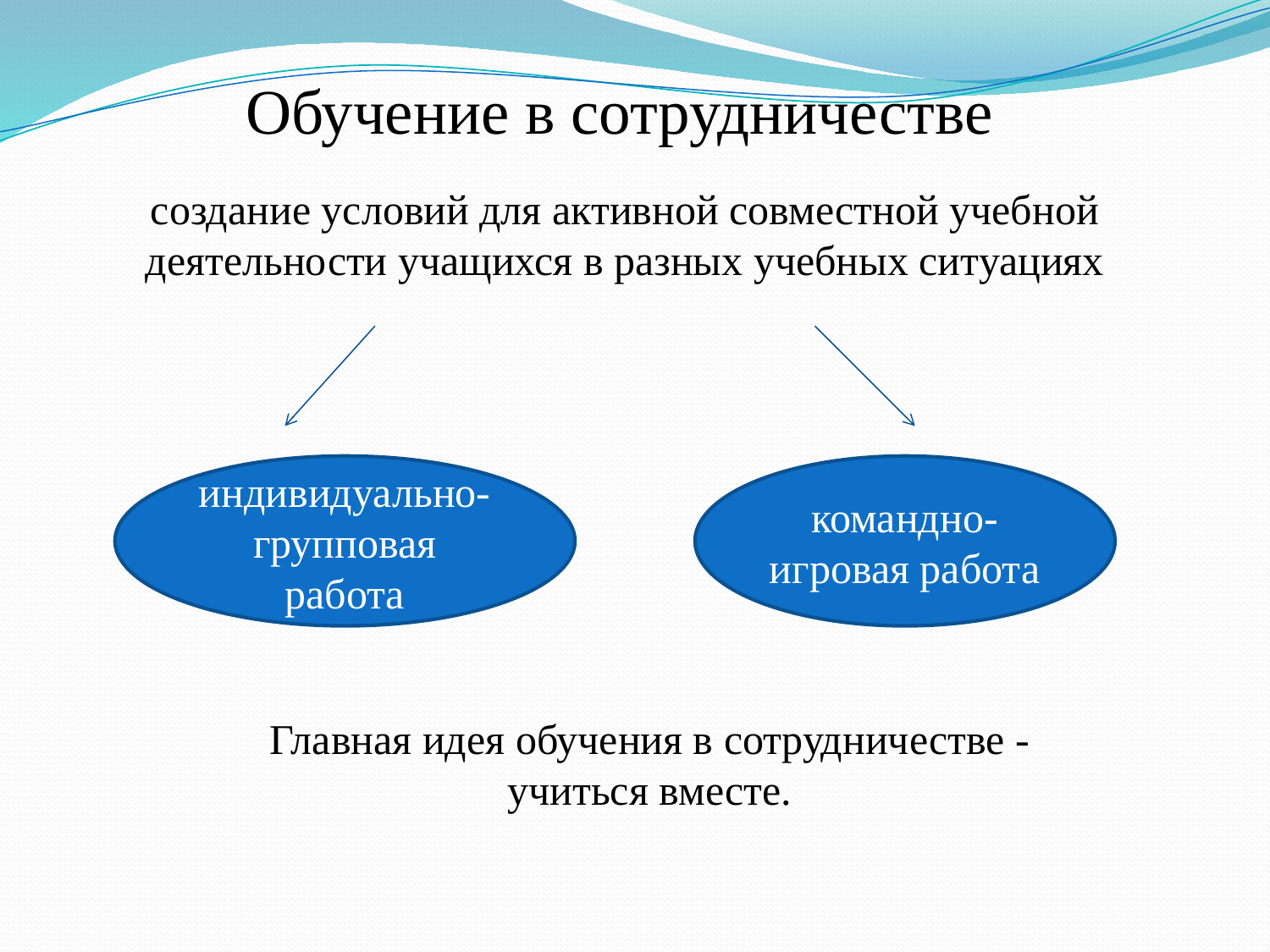

Обучение в сотрудничестве
создание условий для активной совместной учебной деятельности учащихся в разных учебных ситуациях
индивидуально-групповая работа
командно-игровая работа
Главная идея обучения в сотрудничестве - учиться вместе.